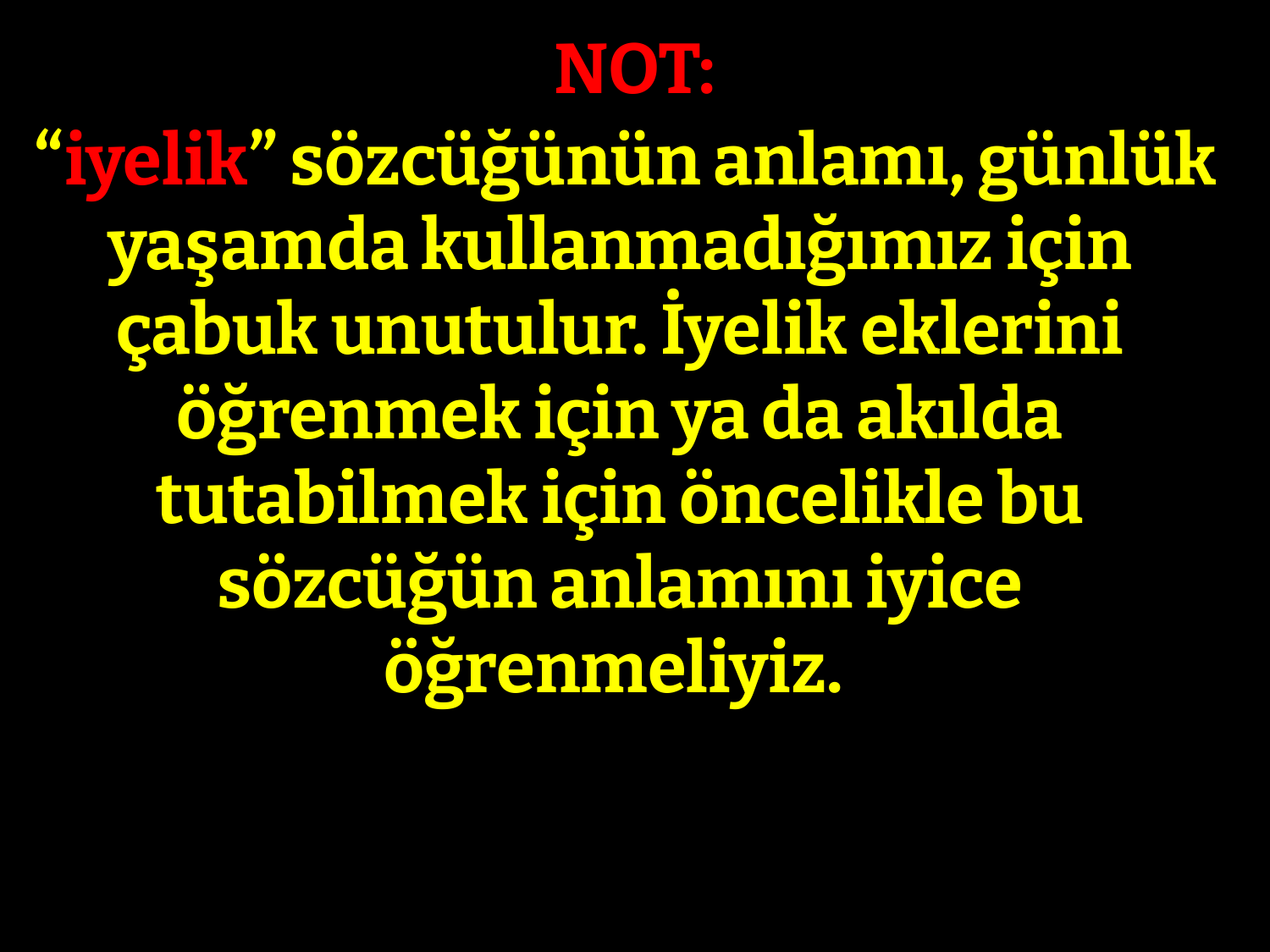

NOT:
 “iyelik” sözcüğünün anlamı, günlük yaşamda kullanmadığımız için çabuk unutulur. İyelik eklerini öğrenmek için ya da akılda tutabilmek için öncelikle bu sözcüğün anlamını iyice öğrenmeliyiz.
#